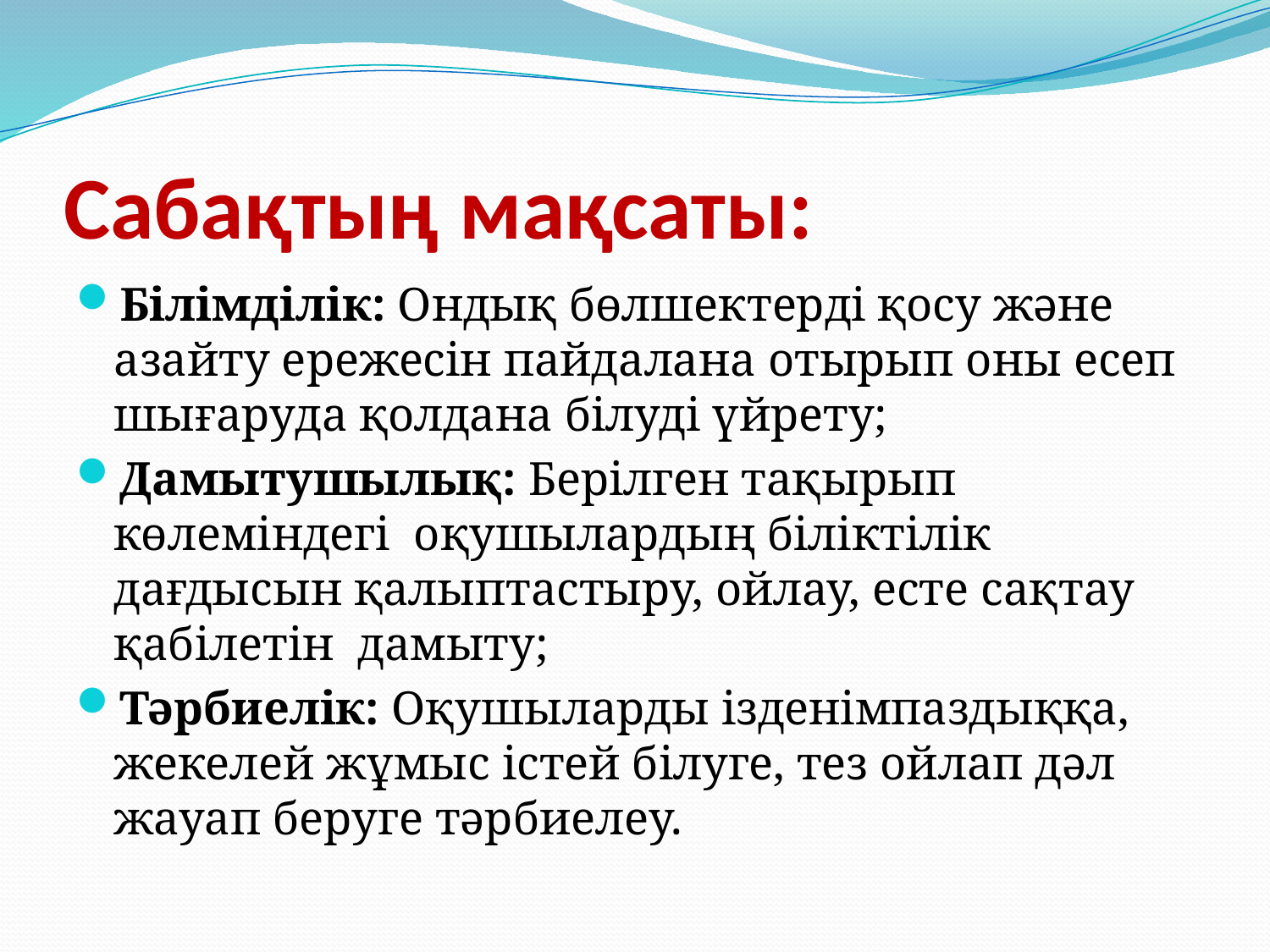

# Сабақтың мақсаты:
Білімділік: Ондық бөлшектерді қосу және азайту ережесін пайдалана отырып оны есеп шығаруда қолдана білуді үйрету;
Дамытушылық: Берілген тақырып көлеміндегі  оқушылардың біліктілік дағдысын қалыптастыру, ойлау, есте сақтау қабілетін  дамыту;
Тәрбиелік: Оқушыларды ізденімпаздыққа, жекелей жұмыс істей білуге, тез ойлап дәл жауап беруге тәрбиелеу.